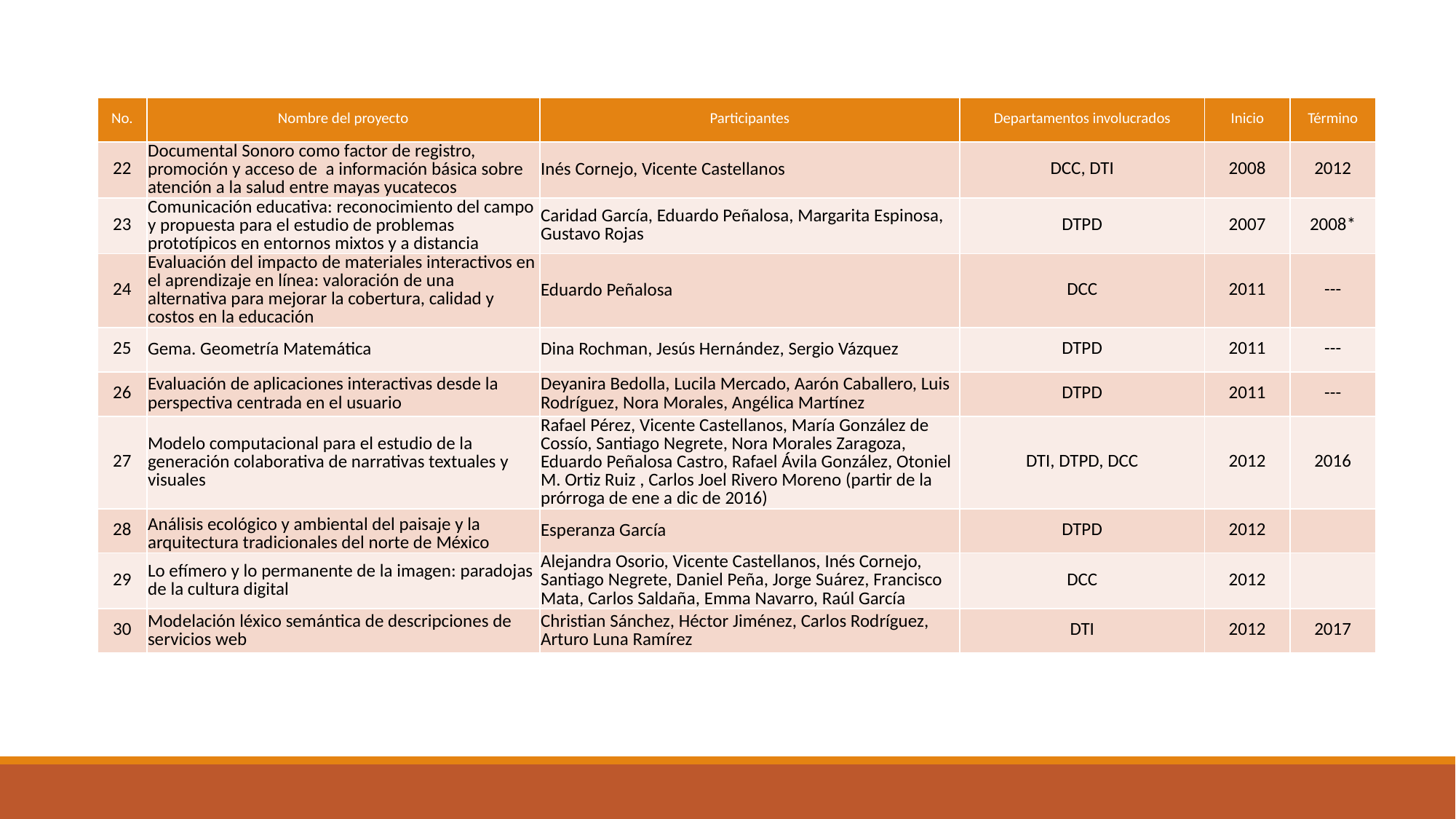

| No. | Nombre del proyecto | Participantes | Departamentos involucrados | Inicio | Término |
| --- | --- | --- | --- | --- | --- |
| 22 | Documental Sonoro como factor de registro, promoción y acceso de a información básica sobre atención a la salud entre mayas yucatecos | Inés Cornejo, Vicente Castellanos | DCC, DTI | 2008 | 2012 |
| 23 | Comunicación educativa: reconocimiento del campo y propuesta para el estudio de problemas prototípicos en entornos mixtos y a distancia | Caridad García, Eduardo Peñalosa, Margarita Espinosa, Gustavo Rojas | DTPD | 2007 | 2008\* |
| 24 | Evaluación del impacto de materiales interactivos en el aprendizaje en línea: valoración de una alternativa para mejorar la cobertura, calidad y costos en la educación | Eduardo Peñalosa | DCC | 2011 | --- |
| 25 | Gema. Geometría Matemática | Dina Rochman, Jesús Hernández, Sergio Vázquez | DTPD | 2011 | --- |
| 26 | Evaluación de aplicaciones interactivas desde la perspectiva centrada en el usuario | Deyanira Bedolla, Lucila Mercado, Aarón Caballero, Luis Rodríguez, Nora Morales, Angélica Martínez | DTPD | 2011 | --- |
| 27 | Modelo computacional para el estudio de la generación colaborativa de narrativas textuales y visuales | Rafael Pérez, Vicente Castellanos, María González de Cossío, Santiago Negrete, Nora Morales Zaragoza, Eduardo Peñalosa Castro, Rafael Ávila González, Otoniel M. Ortiz Ruiz , Carlos Joel Rivero Moreno (partir de la prórroga de ene a dic de 2016) | DTI, DTPD, DCC | 2012 | 2016 |
| 28 | Análisis ecológico y ambiental del paisaje y la arquitectura tradicionales del norte de México | Esperanza García | DTPD | 2012 |  |
| 29 | Lo efímero y lo permanente de la imagen: paradojas de la cultura digital | Alejandra Osorio, Vicente Castellanos, Inés Cornejo, Santiago Negrete, Daniel Peña, Jorge Suárez, Francisco Mata, Carlos Saldaña, Emma Navarro, Raúl García | DCC | 2012 |  |
| 30 | Modelación léxico semántica de descripciones de servicios web | Christian Sánchez, Héctor Jiménez, Carlos Rodríguez, Arturo Luna Ramírez | DTI | 2012 | 2017 |